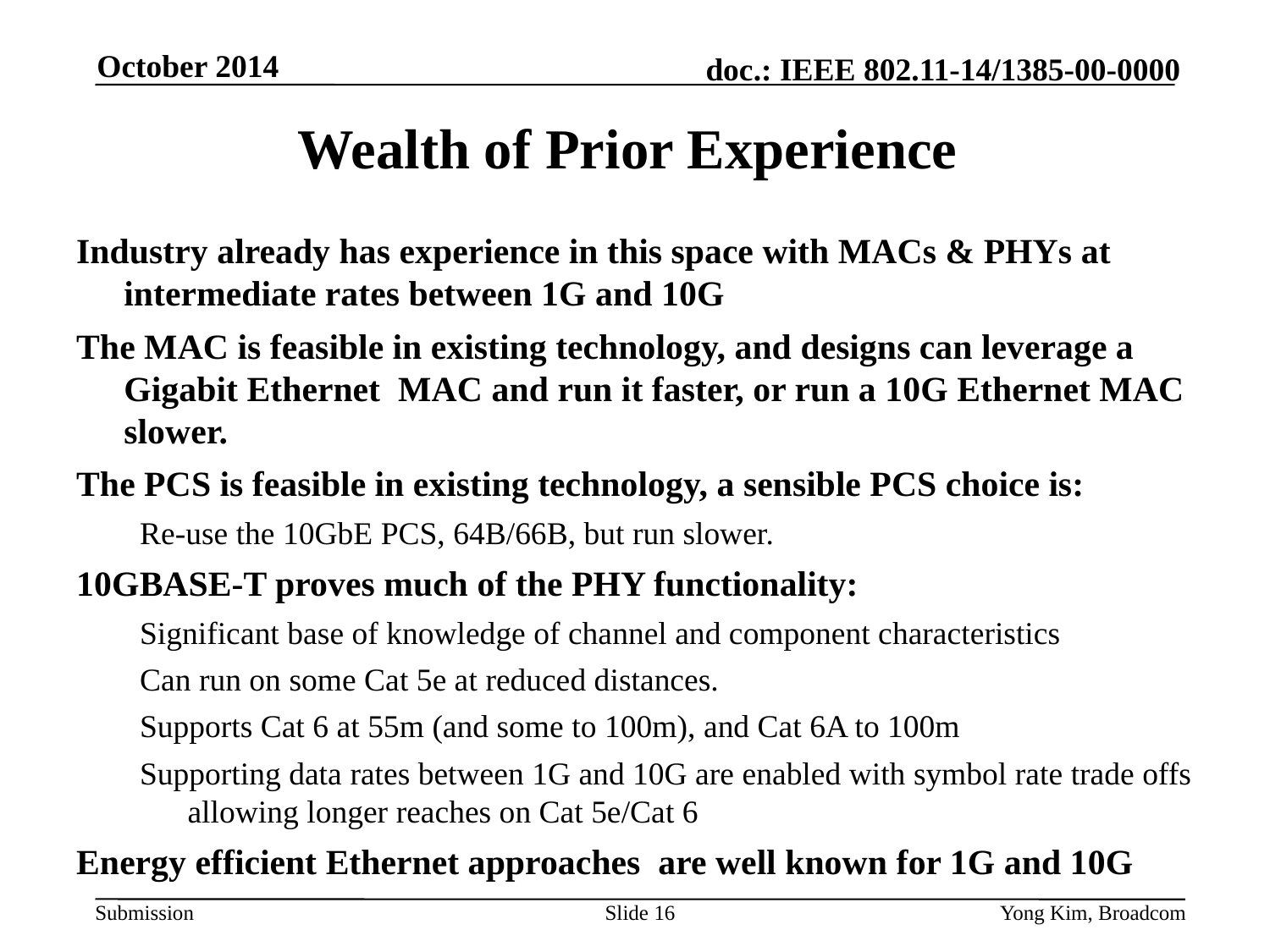

October 2014
Wealth of Prior Experience
Industry already has experience in this space with MACs & PHYs at intermediate rates between 1G and 10G
The MAC is feasible in existing technology, and designs can leverage a Gigabit Ethernet  MAC and run it faster, or run a 10G Ethernet MAC slower.
The PCS is feasible in existing technology, a sensible PCS choice is:
Re-use the 10GbE PCS, 64B/66B, but run slower.
10GBASE-T proves much of the PHY functionality:
Significant base of knowledge of channel and component characteristics
Can run on some Cat 5e at reduced distances.
Supports Cat 6 at 55m (and some to 100m), and Cat 6A to 100m
Supporting data rates between 1G and 10G are enabled with symbol rate trade offs  allowing longer reaches on Cat 5e/Cat 6
Energy efficient Ethernet approaches  are well known for 1G and 10G

Slide 16
Yong Kim, Broadcom